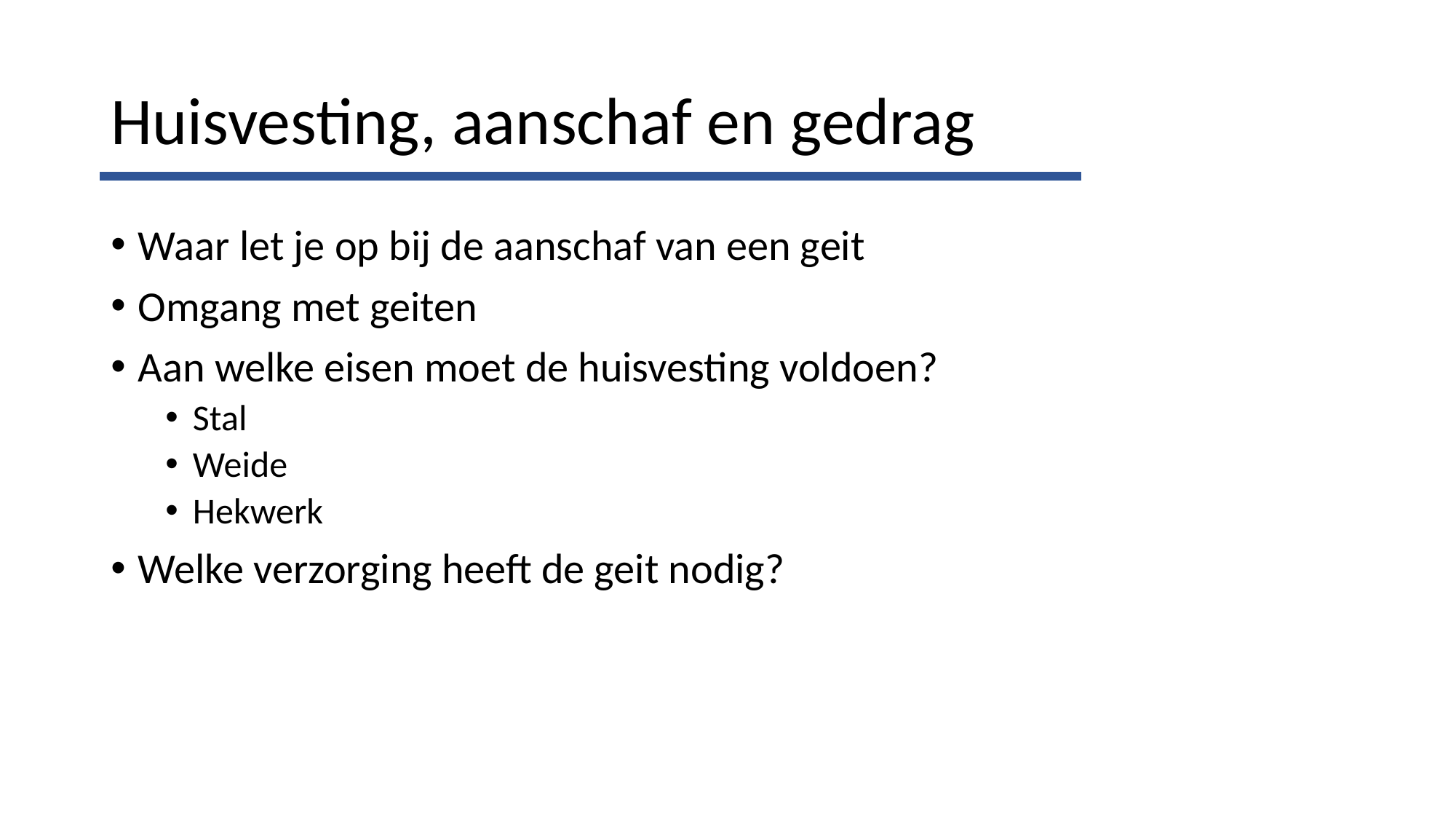

# Huisvesting, aanschaf en gedrag
Waar let je op bij de aanschaf van een geit
Omgang met geiten
Aan welke eisen moet de huisvesting voldoen?
Stal
Weide
Hekwerk
Welke verzorging heeft de geit nodig?